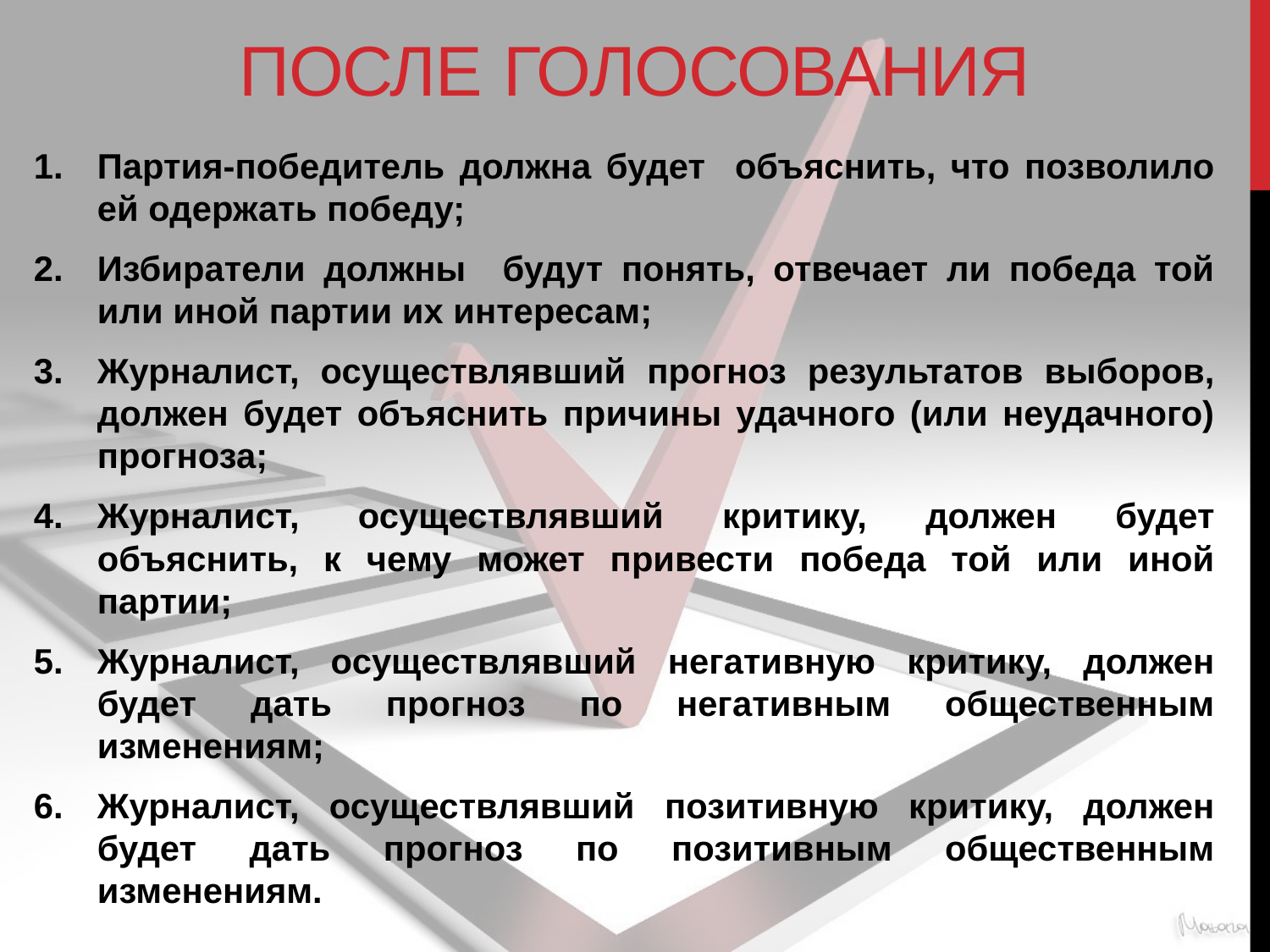

# После голосования
Партия-победитель должна будет  объяснить, что позволило ей одержать победу;
Избиратели должны  будут понять, отвечает ли победа той или иной партии их интересам;
Журналист, осуществлявший прогноз результатов выборов, должен будет объяснить причины удачного (или неудачного) прогноза;
Журналист, осуществлявший критику, должен будет объяснить, к чему может привести победа той или иной партии;
Журналист, осуществлявший негативную критику, должен будет дать прогноз по негативным общественным изменениям;
Журналист, осуществлявший позитивную критику, должен будет дать прогноз по позитивным общественным изменениям.